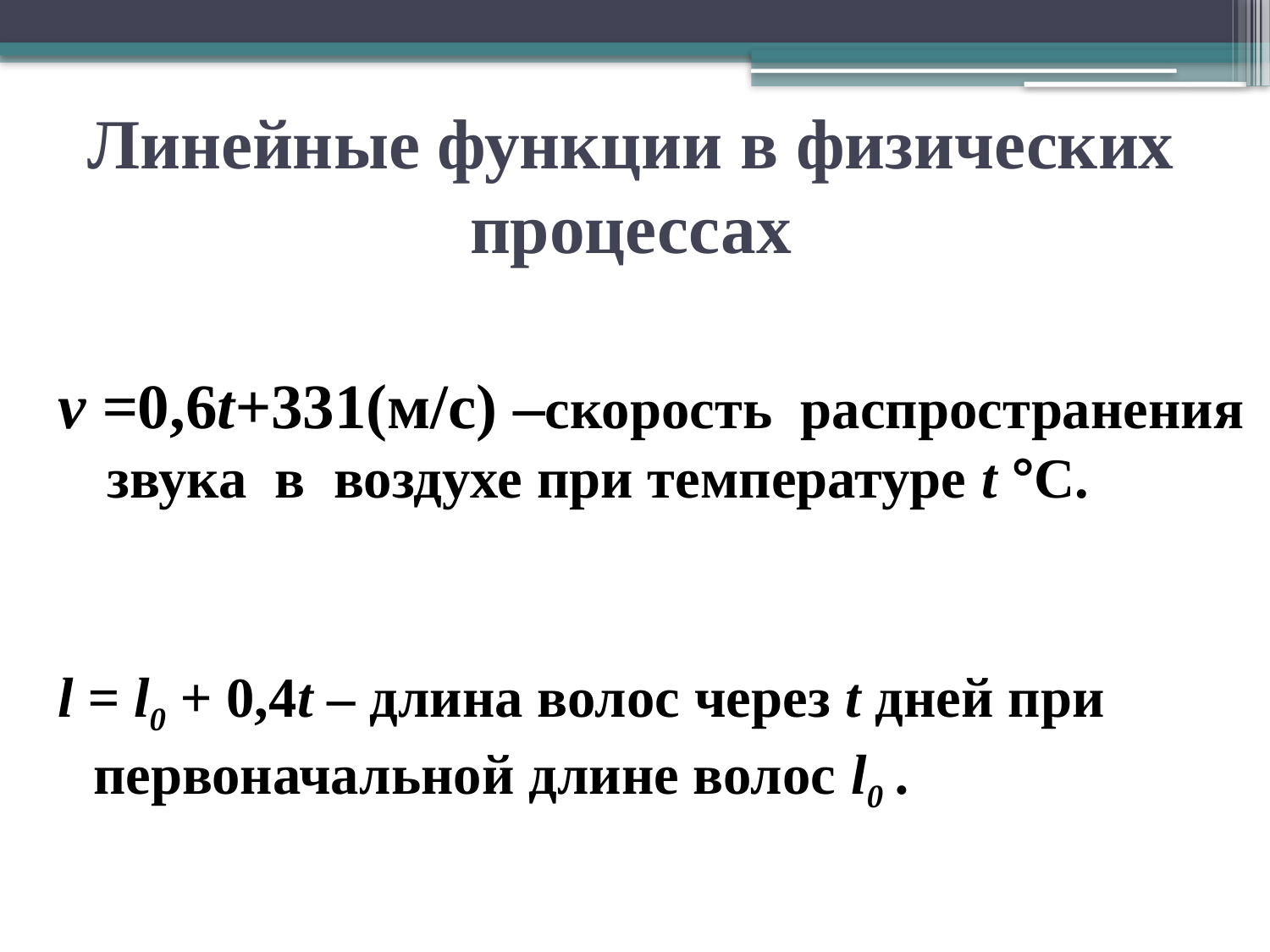

# Линейные функции в физических процессах

v =0,6t+331(м/с) –скорость  распространения  звука  в  воздухе при температуре t °C.

l = l0 + 0,4t – длина волос через t дней при первоначальной длине волос l0 .